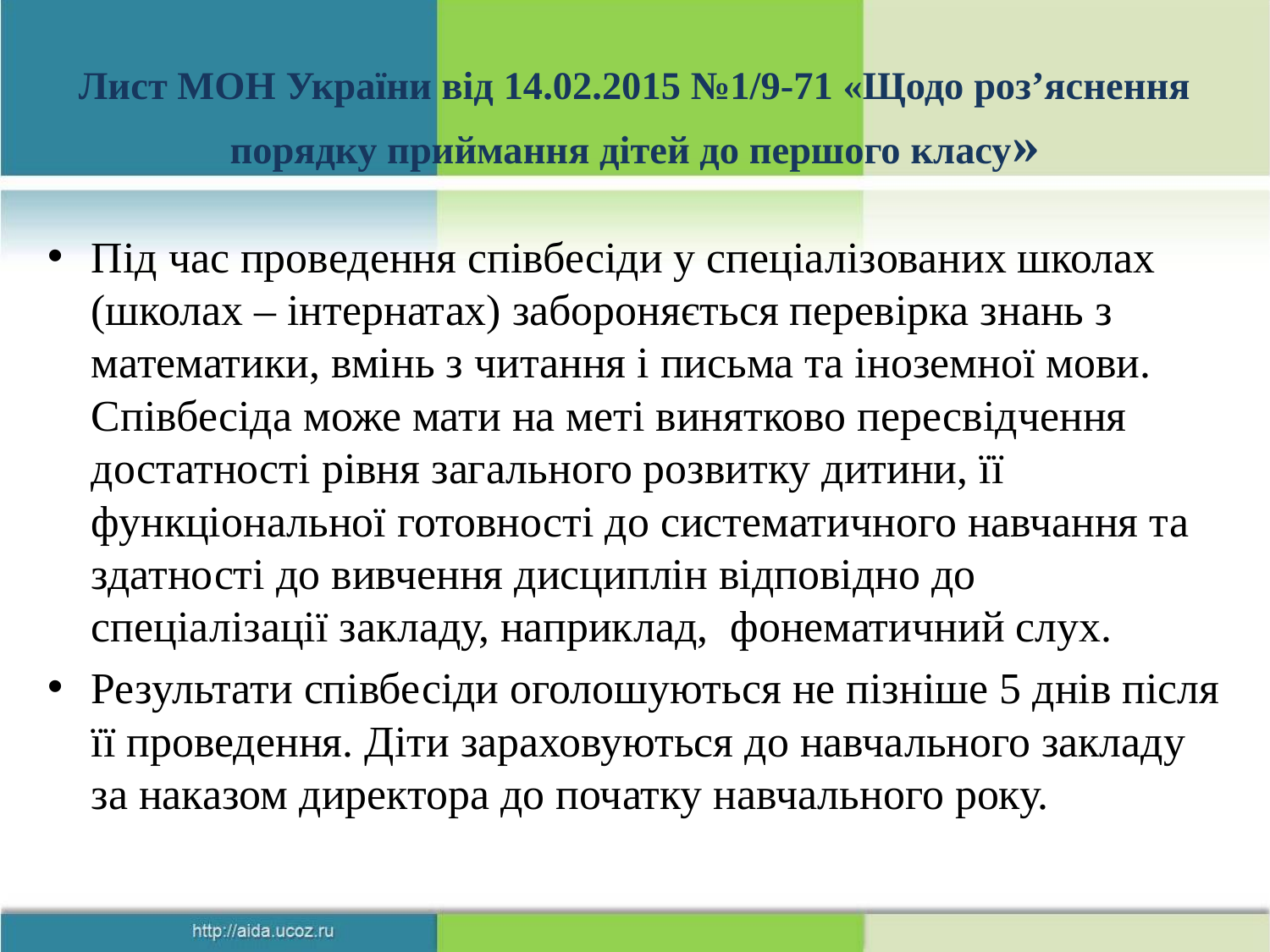

# Лист МОН України від 14.02.2015 №1/9-71 «Щодо роз’яснення порядку приймання дітей до першого класу»
Під час проведення співбесіди у спеціалізованих школах (школах – інтернатах) забороняється перевірка знань з математики, вмінь з читання і письма та іноземної мови. Співбесіда може мати на меті винятково пересвідчення  достатності рівня загального розвитку дитини, її функціональної готовності до систематичного навчання та здатності до вивчення дисциплін відповідно до спеціалізації закладу, наприклад,  фонематичний слух.
Результати співбесіди оголошуються не пізніше 5 днів після її проведення. Діти зараховуються до навчального закладу за наказом директора до початку навчального року.